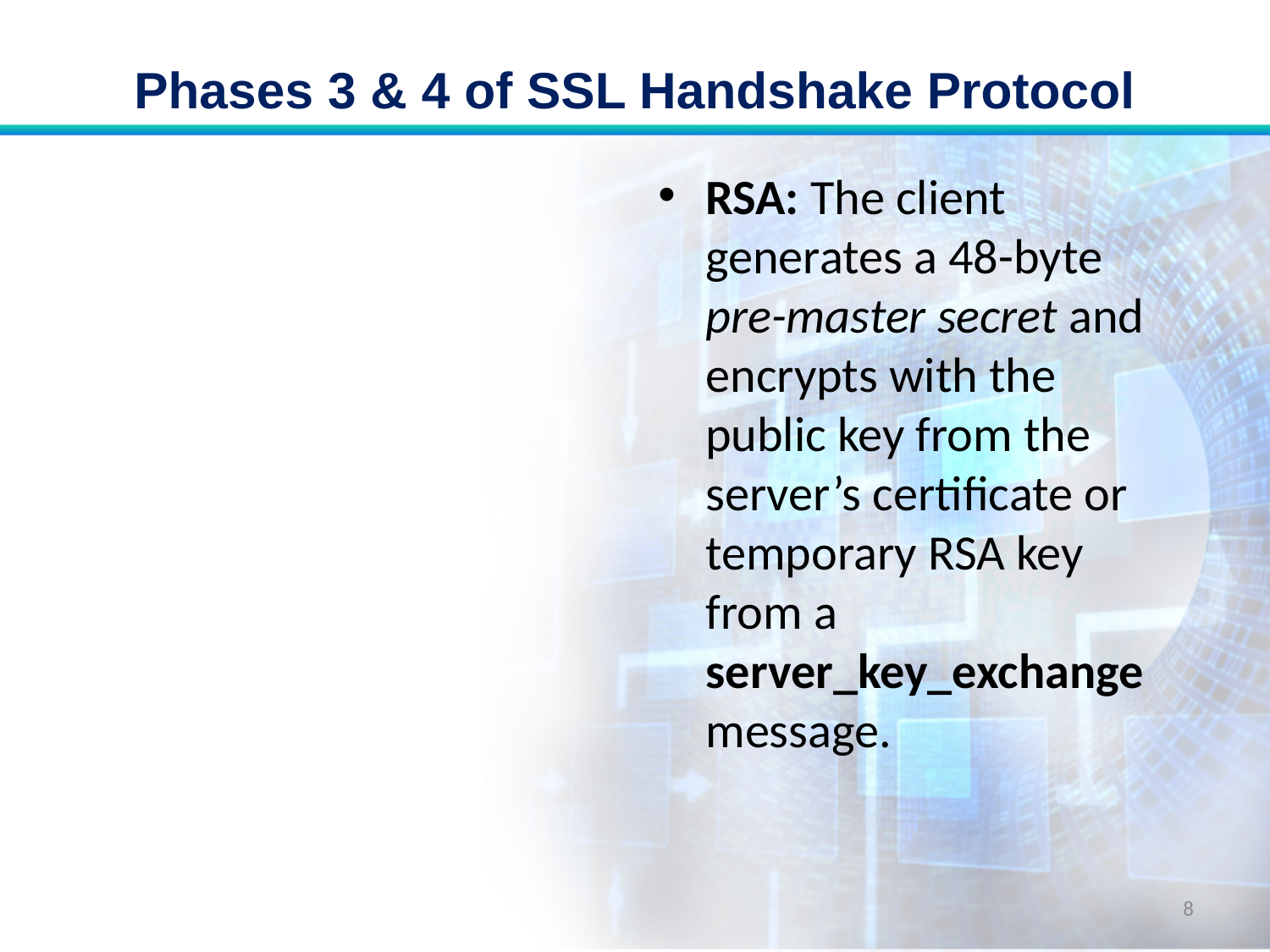

# Phases 3 & 4 of SSL Handshake Protocol
RSA: The client generates a 48-byte pre-master secret and encrypts with the public key from the server’s certificate or temporary RSA key from a server_key_exchange message.
8